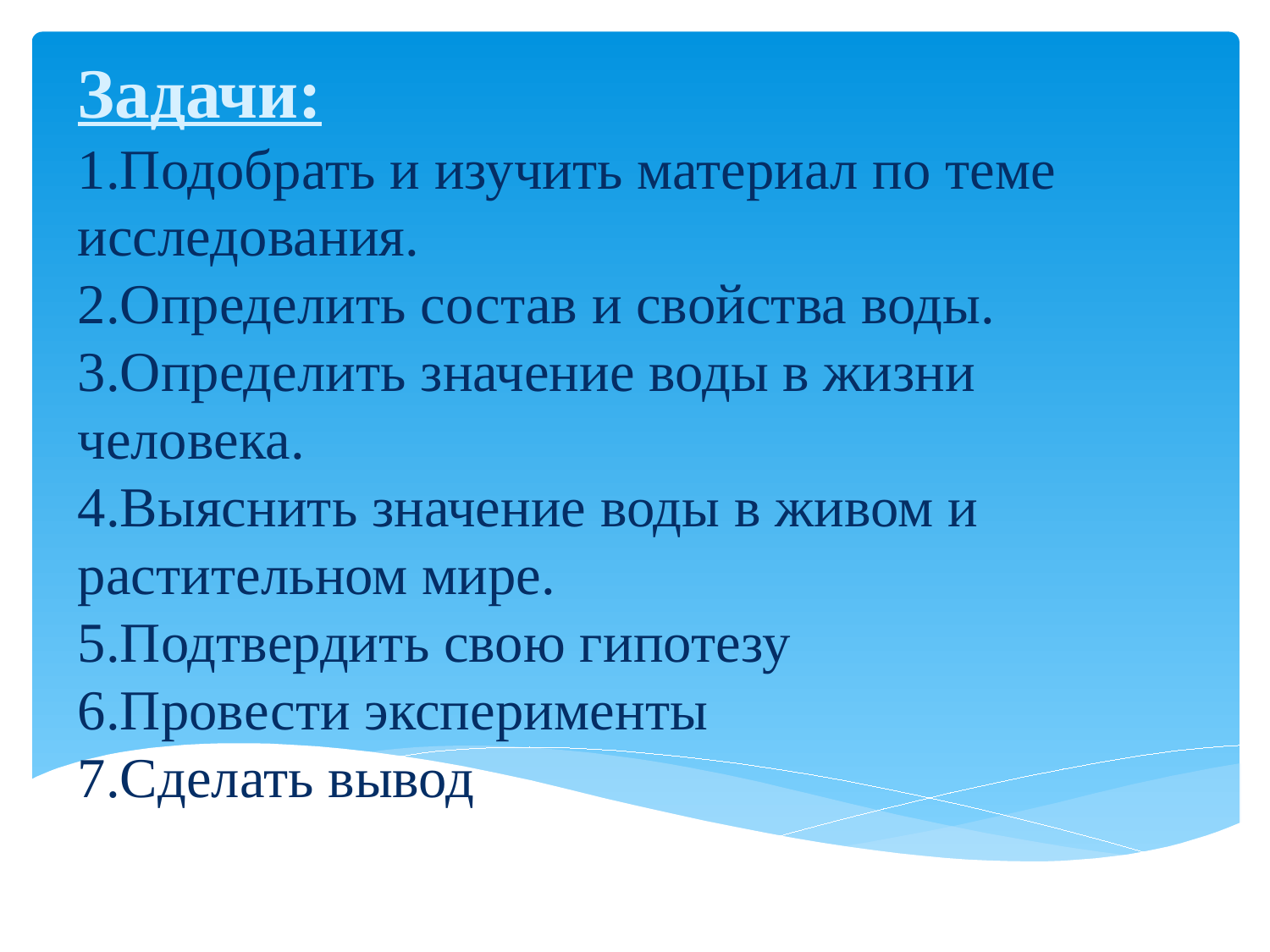

# Задачи: 1.Подобрать и изучить материал по теме исследования. 2.Определить состав и свойства воды. 3.Определить значение воды в жизни человека. 4.Выяснить значение воды в живом и растительном мире. 5.Подтвердить свою гипотезу 6.Провести эксперименты 7.Сделать вывод